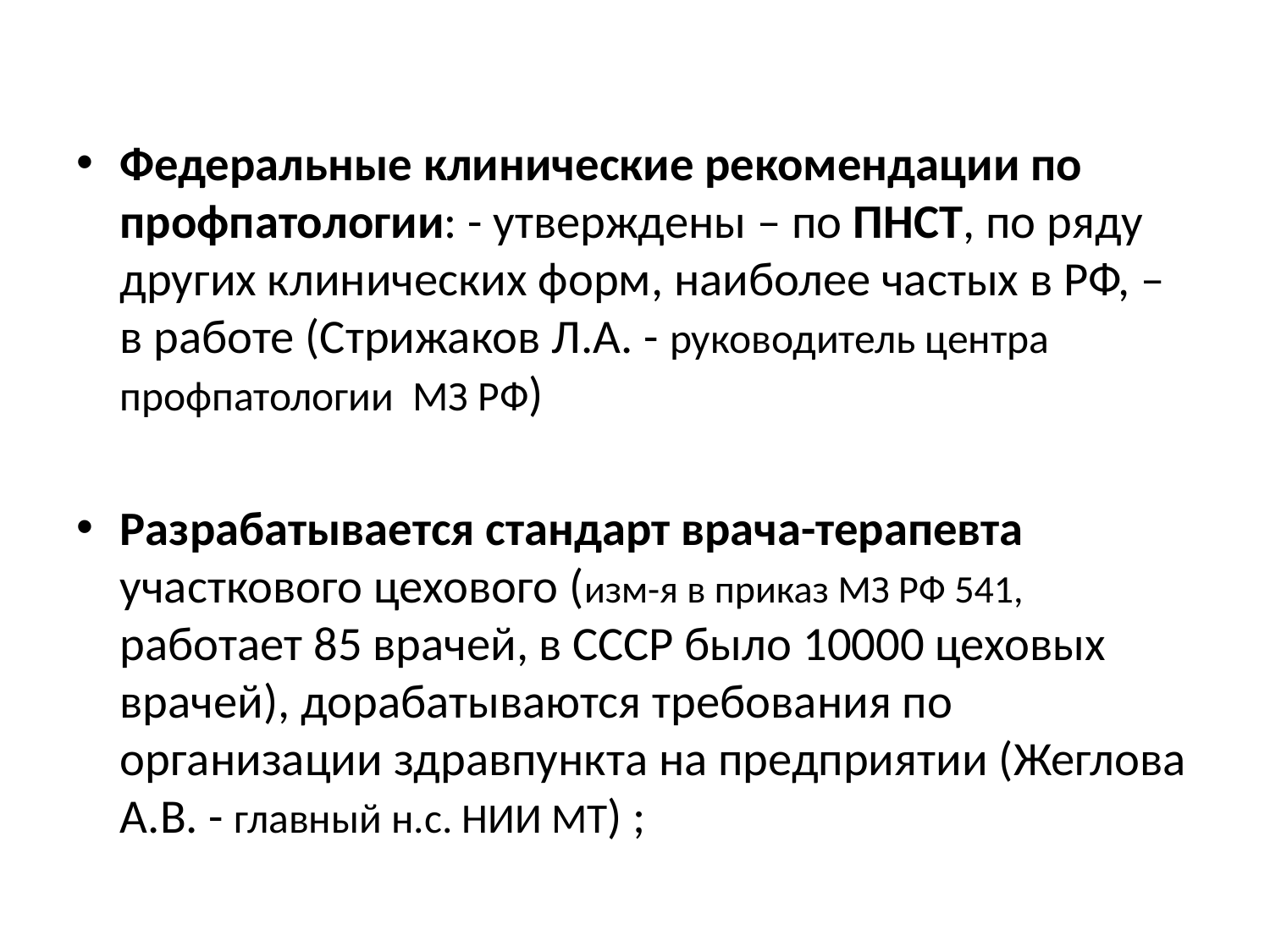

Федеральные клинические рекомендации по профпатологии: - утверждены – по ПНСТ, по ряду других клинических форм, наиболее частых в РФ, – в работе (Стрижаков Л.А. - руководитель центра профпатологии  МЗ РФ)

Разрабатывается стандарт врача-терапевта участкового цехового (изм-я в приказ МЗ РФ 541, работает 85 врачей, в СССР было 10000 цеховых врачей), дорабатываются требования по организации здравпункта на предприятии (Жеглова А.В. - главный н.с. НИИ МТ) ;